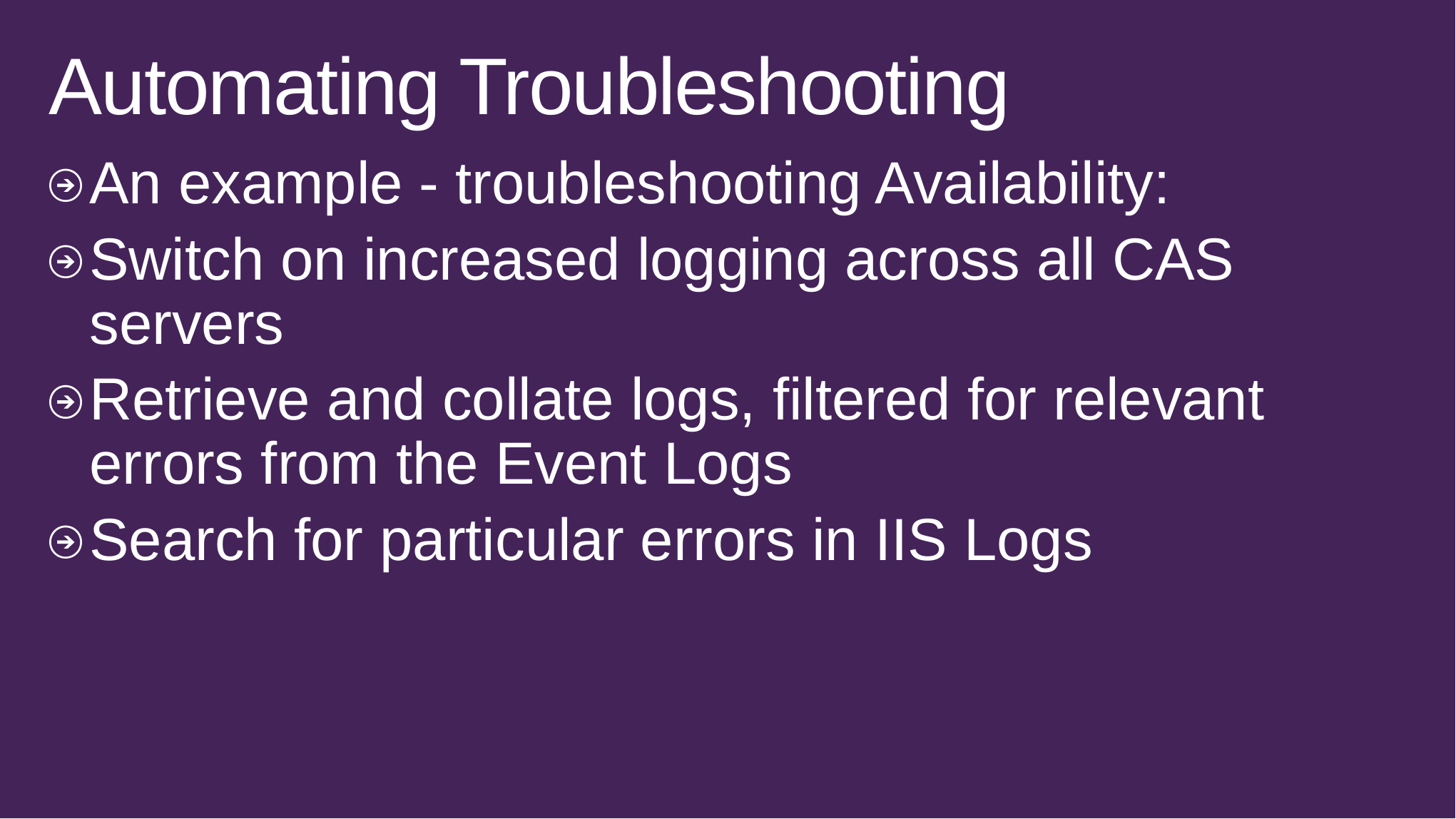

# Automating Troubleshooting
An example - troubleshooting Availability:
Switch on increased logging across all CAS servers
Retrieve and collate logs, filtered for relevant errors from the Event Logs
Search for particular errors in IIS Logs